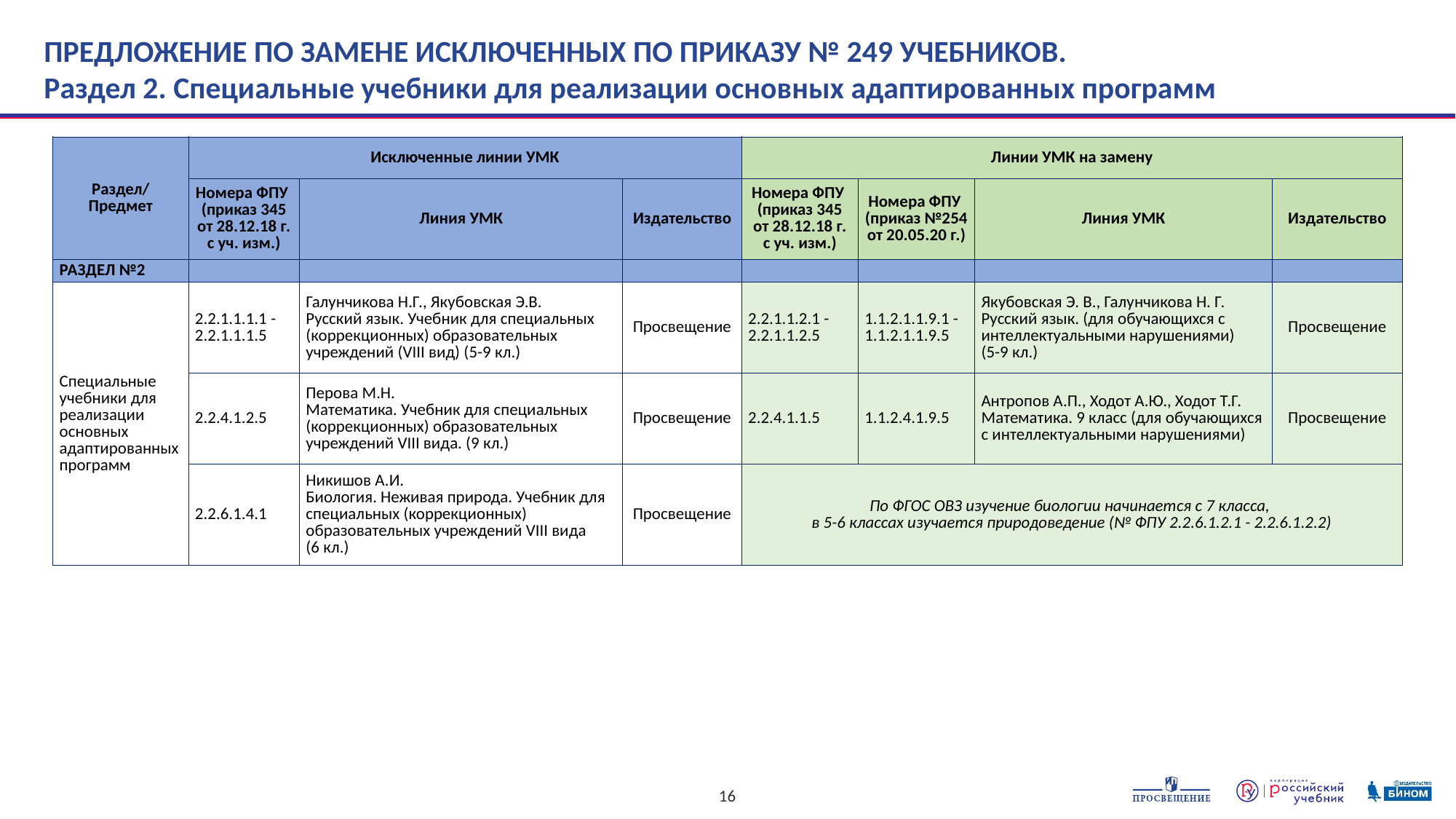

ПРЕДЛОЖЕНИЕ ПО ЗАМЕНЕ ИСКЛЮЧЕННЫХ ПО ПРИКАЗУ № 249 УЧЕБНИКОВ.
Раздел 2. Специальные учебники для реализации основных адаптированных программ
| Раздел/ Предмет | Исключенные линии УМК |  |  | Линии УМК на замену |  |  |  |
| --- | --- | --- | --- | --- | --- | --- | --- |
|  | Номера ФПУ (приказ 345 от 28.12.18 г. с уч. изм.) | Линия УМК | Издательство | Номера ФПУ (приказ 345 от 28.12.18 г. с уч. изм.) | Номера ФПУ (приказ №254 от 20.05.20 г.) | Линия УМК | Издательство |
| РАЗДЕЛ №2 |  |  |  |  |  |  |  |
| Специальные учебники для реализации основных адаптированных программ | 2.2.1.1.1.1 - 2.2.1.1.1.5 | Галунчикова Н.Г., Якубовская Э.В. Русский язык. Учебник для специальных (коррекционных) образовательных учреждений (VIII вид) (5-9 кл.) | Просвещение | 2.2.1.1.2.1 - 2.2.1.1.2.5 | 1.1.2.1.1.9.1 - 1.1.2.1.1.9.5 | Якубовская Э. В., Галунчикова Н. Г. Русский язык. (для обучающихся с интеллектуальными нарушениями) (5-9 кл.) | Просвещение |
|  | 2.2.4.1.2.5 | Перова М.Н. Математика. Учебник для специальных (коррекционных) образовательных учреждений VIII вида. (9 кл.) | Просвещение | 2.2.4.1.1.5 | 1.1.2.4.1.9.5 | Антропов А.П., Ходот А.Ю., Ходот Т.Г. Математика. 9 класс (для обучающихся с интеллектуальными нарушениями) | Просвещение |
|  | 2.2.6.1.4.1 | Никишов А.И. Биология. Неживая природа. Учебник для специальных (коррекционных) образовательных учреждений VIII вида (6 кл.) | Просвещение | По ФГОС ОВЗ изучение биологии начинается с 7 класса, в 5-6 классах изучается природоведение (№ ФПУ 2.2.6.1.2.1 - 2.2.6.1.2.2) |  |  |  |